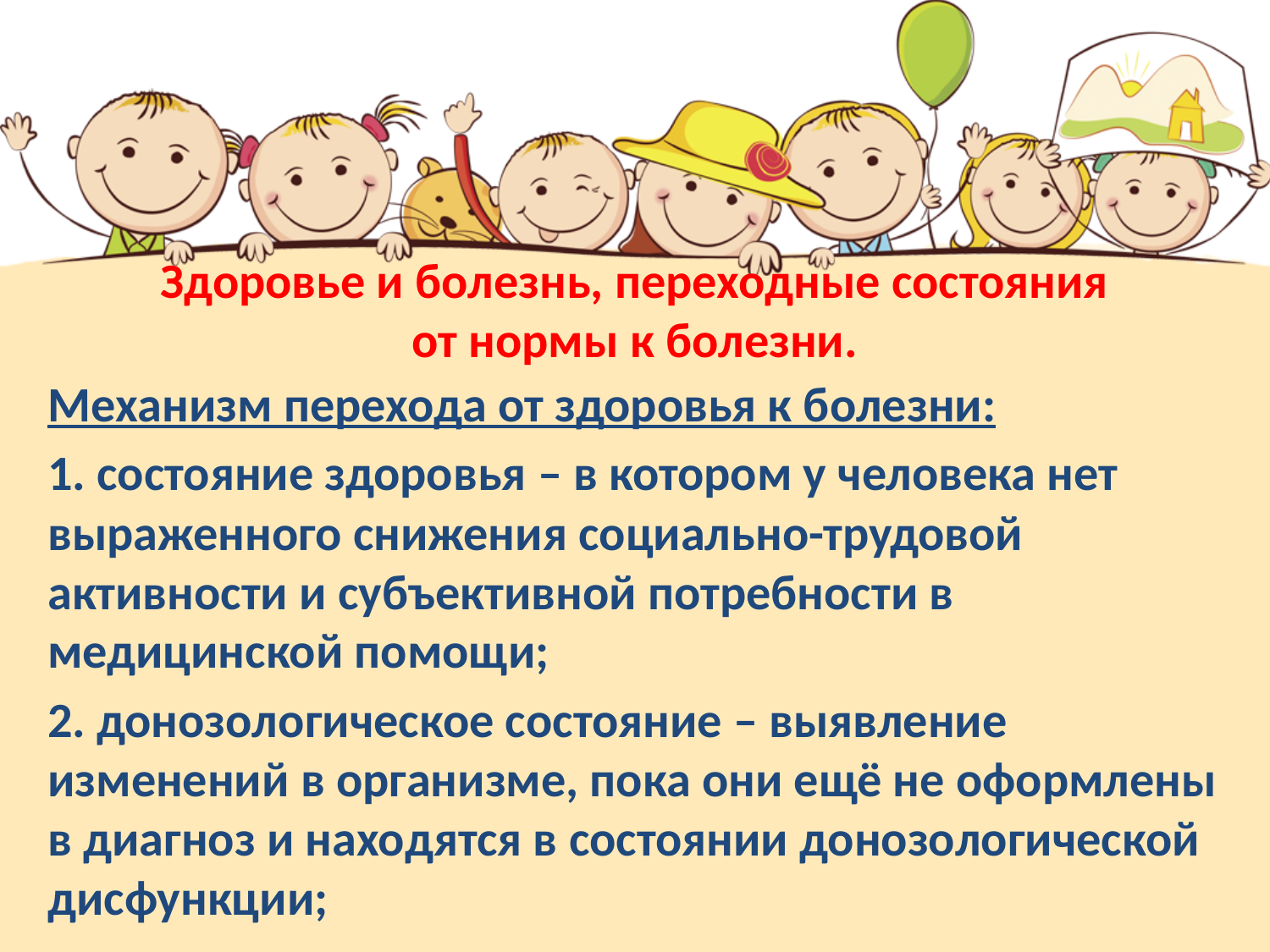

# Здоровье и болезнь, переходные состояния от нормы к болезни.
Механизм перехода от здоровья к болезни:
1. состояние здоровья – в котором у человека нет выраженного снижения социально-трудовой активности и субъективной потребности в медицинской помощи;
2. донозологическое состояние – выявление изменений в организме, пока они ещё не оформлены в диагноз и находятся в состоянии донозологической дисфункции;